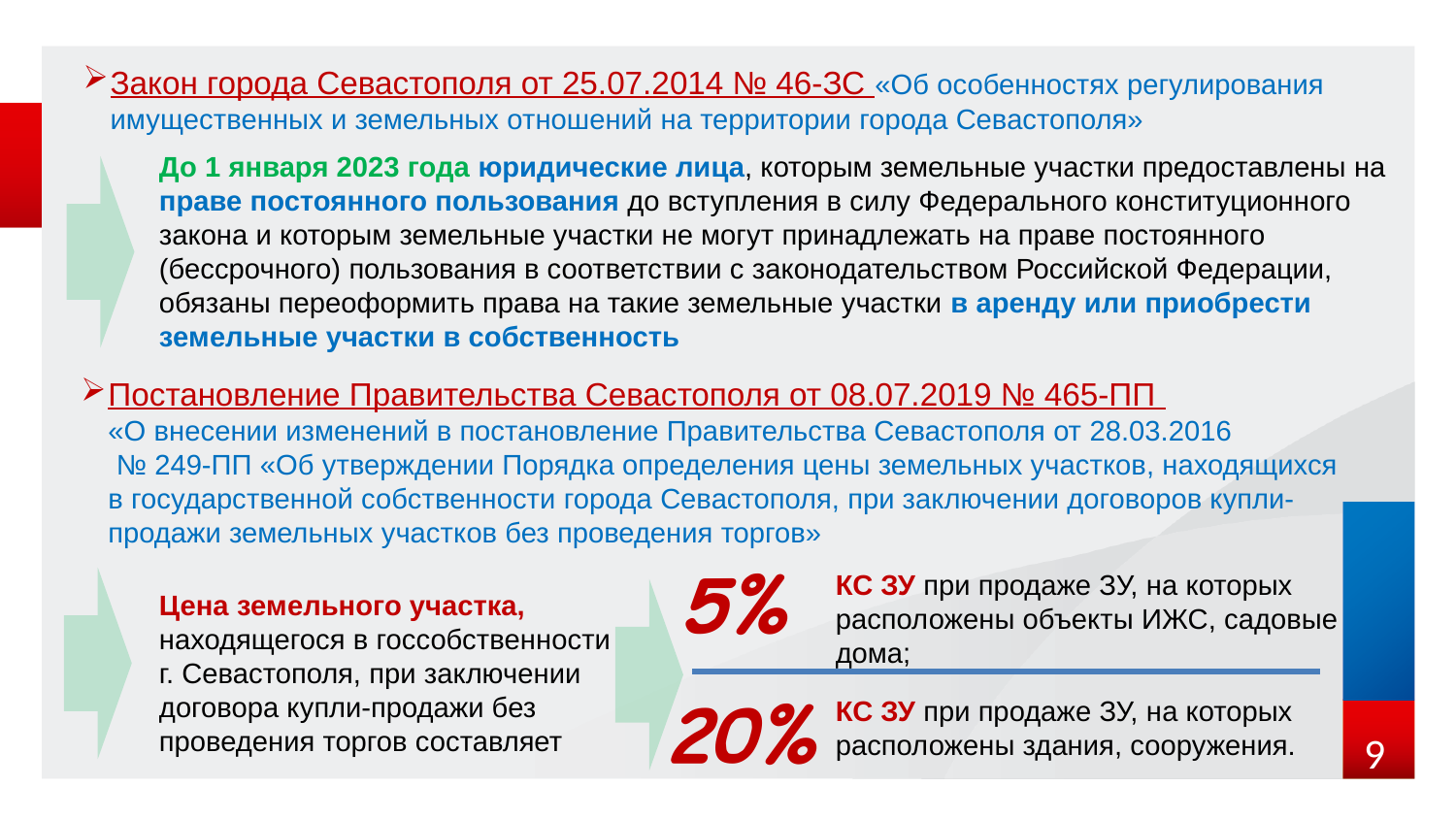

Закон города Севастополя от 25.07.2014 № 46-ЗС «Об особенностях регулирования имущественных и земельных отношений на территории города Севастополя»
До 1 января 2023 года юридические лица, которым земельные участки предоставлены на праве постоянного пользования до вступления в силу Федерального конституционного закона и которым земельные участки не могут принадлежать на праве постоянного (бессрочного) пользования в соответствии с законодательством Российской Федерации, обязаны переоформить права на такие земельные участки в аренду или приобрести земельные участки в собственность

Постановление Правительства Севастополя от 08.07.2019 № 465-ПП
«О внесении изменений в постановление Правительства Севастополя от 28.03.2016
 № 249-ПП «Об утверждении Порядка определения цены земельных участков, находящихся в государственной собственности города Севастополя, при заключении договоров купли-продажи земельных участков без проведения торгов»
5%
КС ЗУ при продаже ЗУ, на которых расположены объекты ИЖС, садовые дома;
КС ЗУ при продаже ЗУ, на которых расположены здания, сооружения.

Цена земельного участка, находящегося в госсобственности
г. Севастополя, при заключении договора купли-продажи без проведения торгов составляет
20%
9